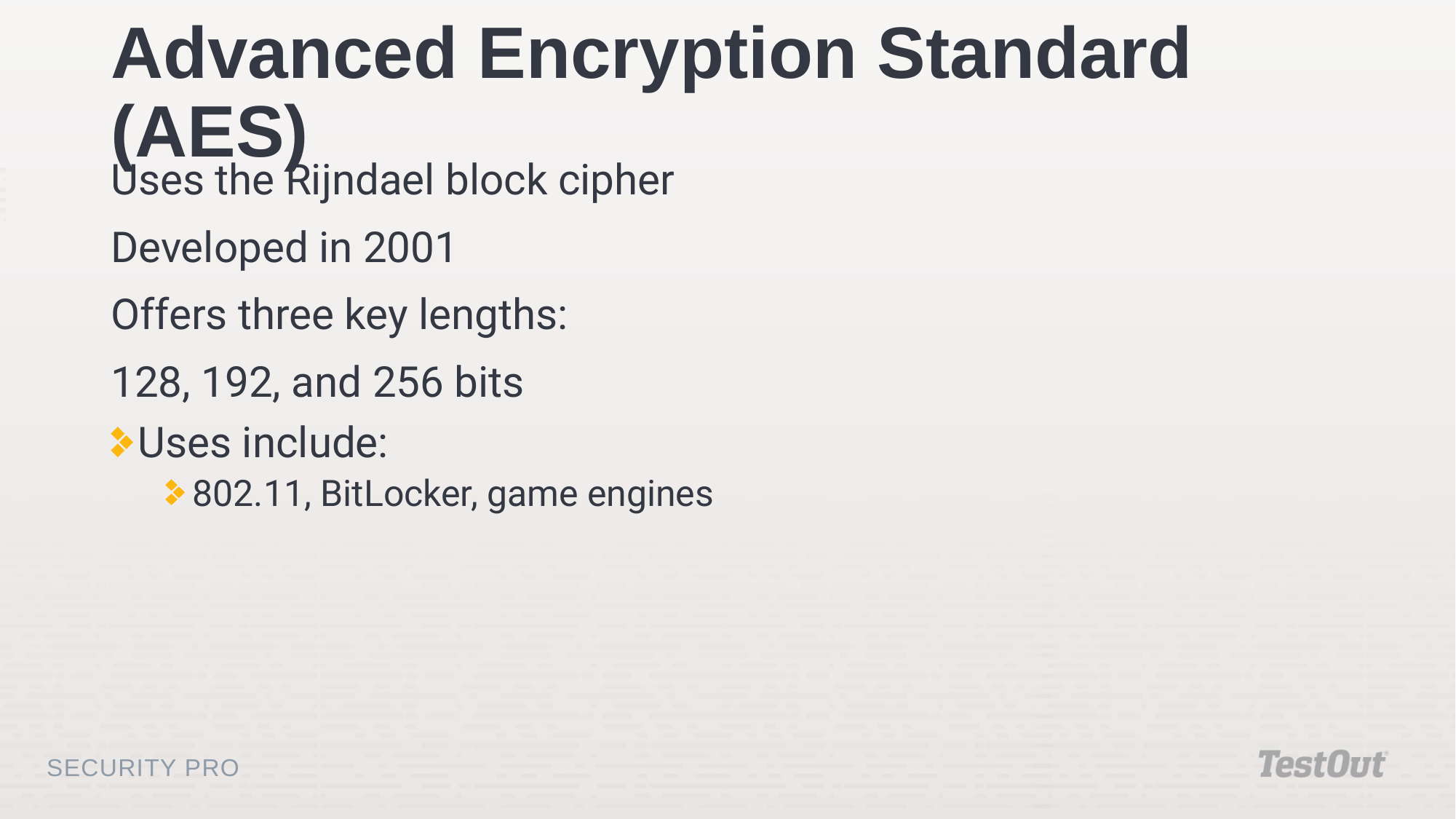

# Advanced Encryption Standard (AES)
Uses the Rijndael block cipher
Developed in 2001
Offers three key lengths:
128, 192, and 256 bits
Uses include:
802.11, BitLocker, game engines
Security Pro